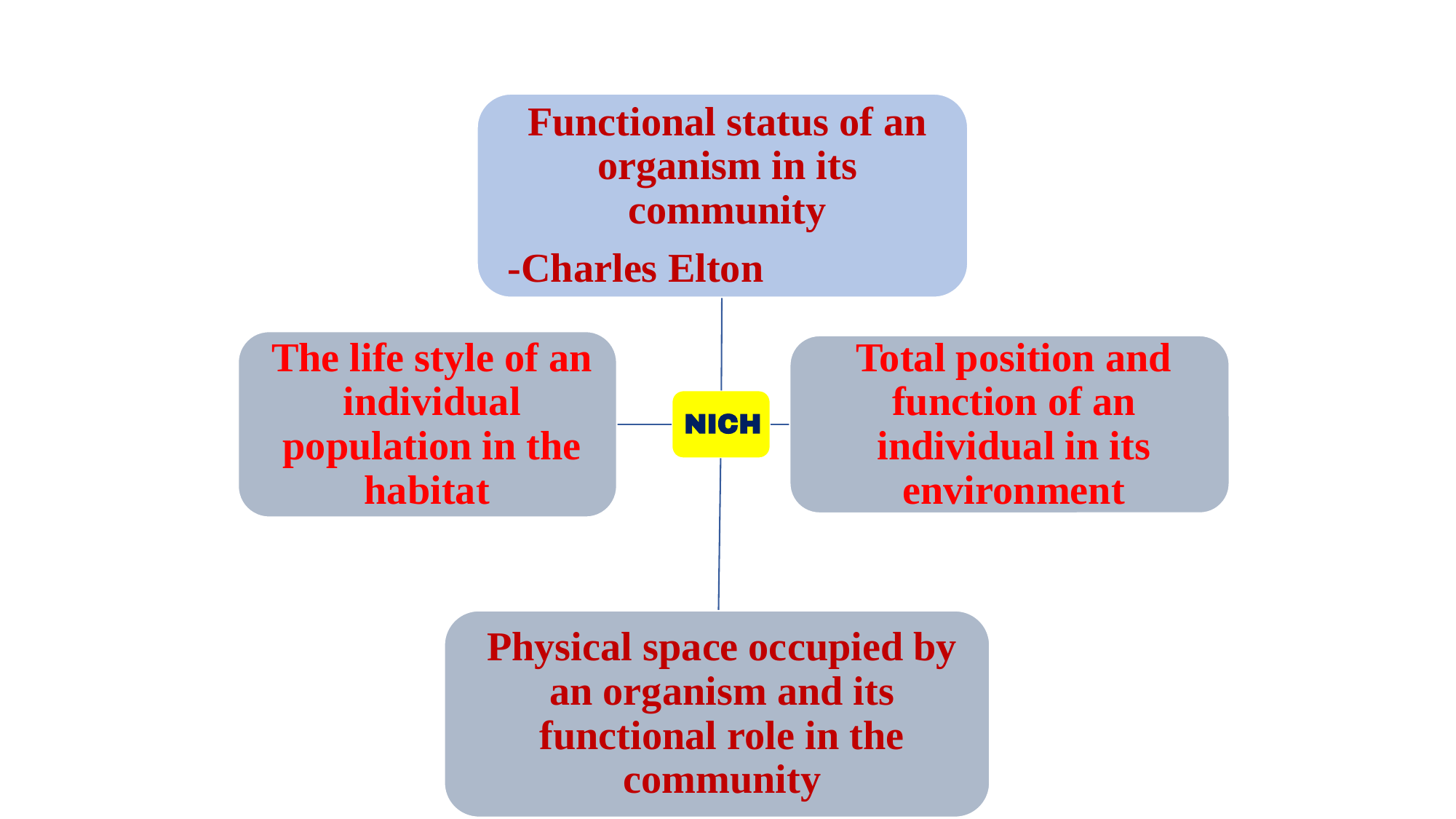

NICH
Functional status of an organism in its community
-Charles Elton
Total position and function of an individual in its environment
Physical space occupied by an organism and its functional role in the community
The life style of an individual population in the habitat